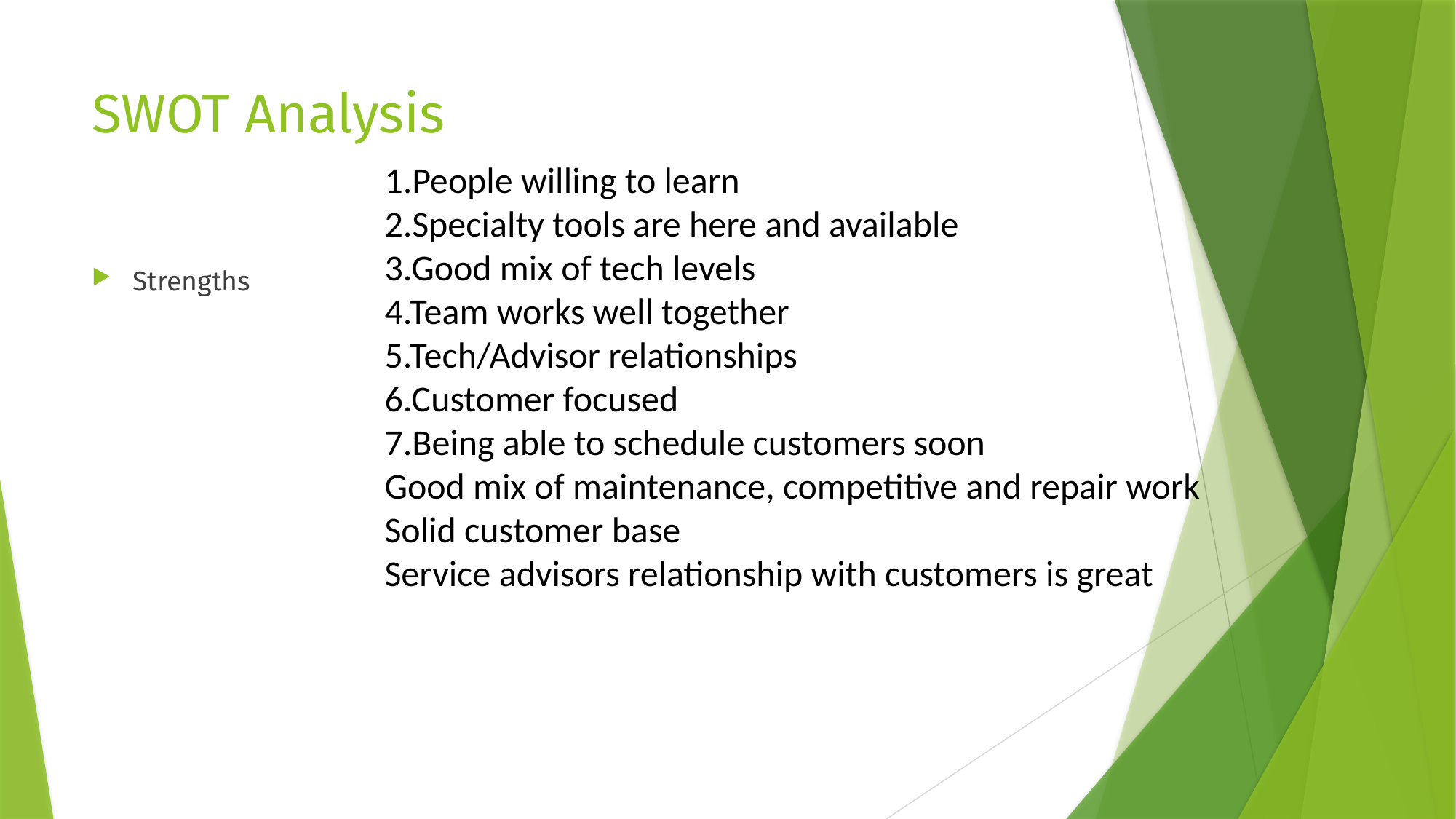

# SWOT Analysis
1.People willing to learn
2.Specialty tools are here and available
3.Good mix of tech levels
4.Team works well together
5.Tech/Advisor relationships
6.Customer focused
7.Being able to schedule customers soon
Good mix of maintenance, competitive and repair work
Solid customer base
Service advisors relationship with customers is great
Strengths